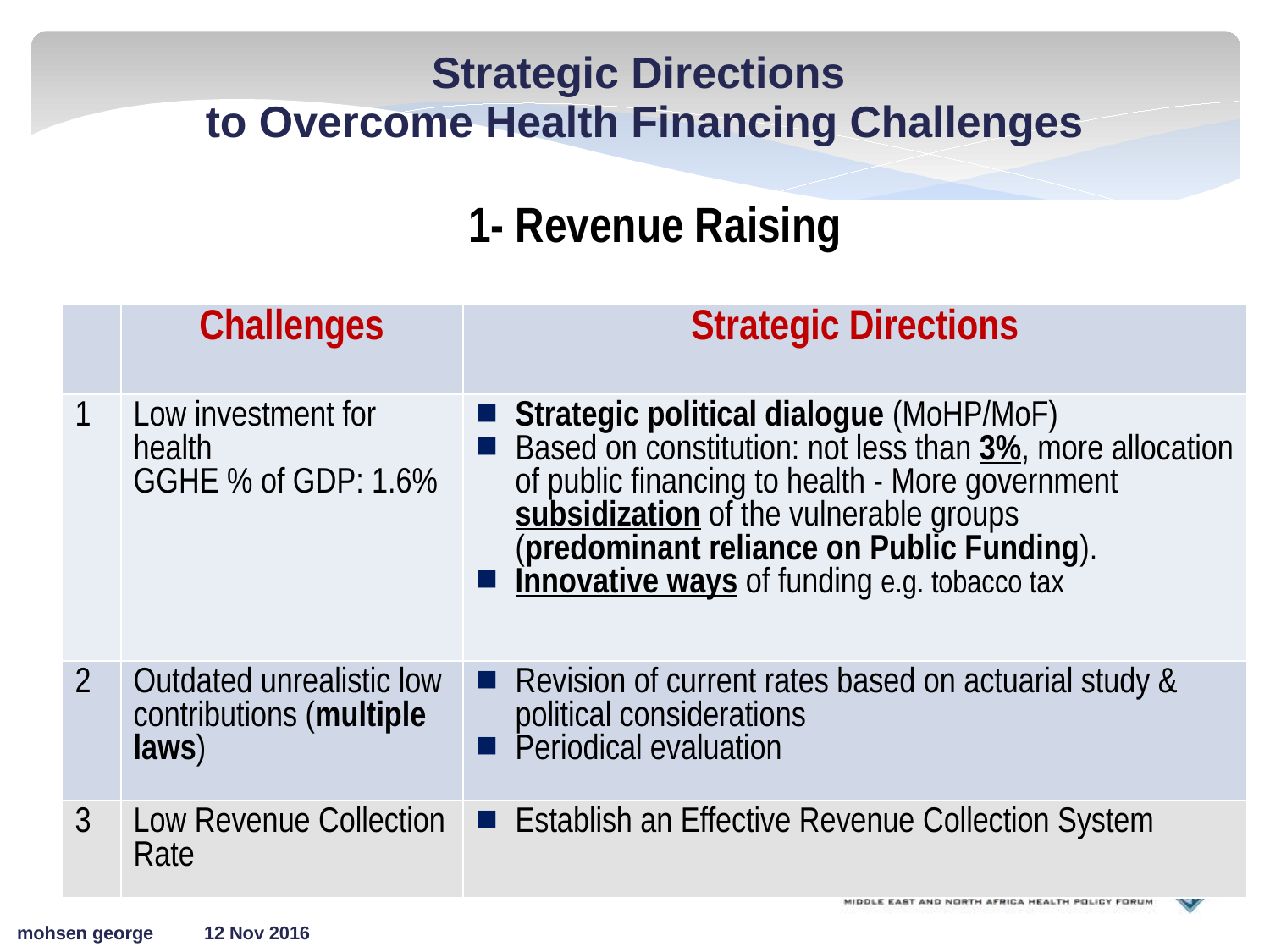

Strategic Directions
to Overcome Health Financing Challenges
| 1- Revenue Raising |  |  |
| --- | --- | --- |
|  | Challenges | Strategic Directions |
| 1 | Low investment for health GGHE % of GDP: 1.6% | Strategic political dialogue (MoHP/MoF) Based on constitution: not less than 3%, more allocation of public financing to health - More government subsidization of the vulnerable groups (predominant reliance on Public Funding). Innovative ways of funding e.g. tobacco tax |
| 2 | Outdated unrealistic low contributions (multiple laws) | Revision of current rates based on actuarial study & political considerations Periodical evaluation |
| 3 | Low Revenue Collection Rate | Establish an Effective Revenue Collection System |